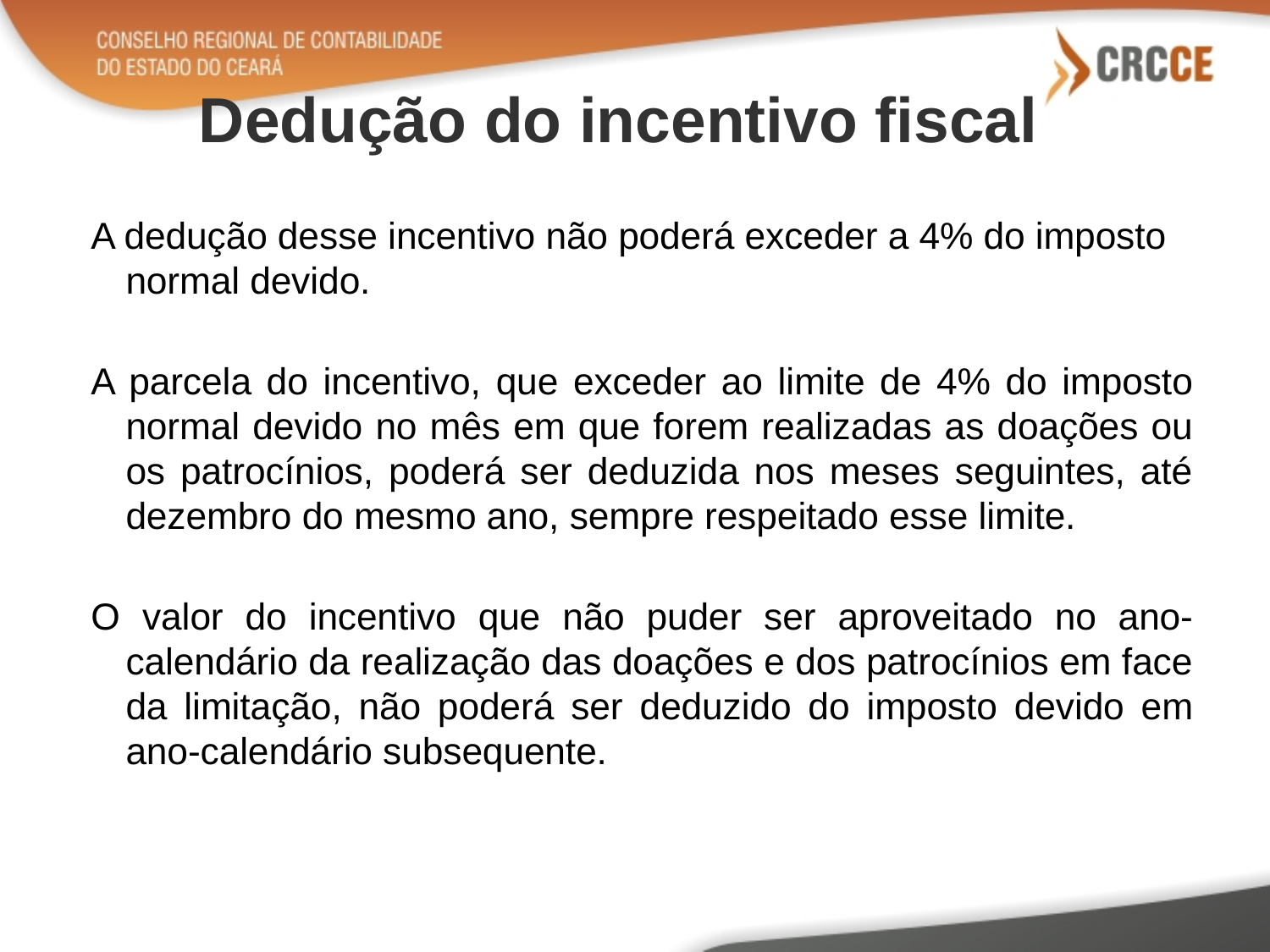

# Dedução do incentivo fiscal
A dedução desse incentivo não poderá exceder a 4% do imposto normal devido.

A parcela do incentivo, que exceder ao limite de 4% do imposto normal devido no mês em que forem realizadas as doações ou os patrocínios, poderá ser deduzida nos meses seguintes, até dezembro do mesmo ano, sempre respeitado esse limite.

O valor do incentivo que não puder ser aproveitado no ano-calendário da realização das doações e dos patrocínios em face da limitação, não poderá ser deduzido do imposto devido em ano-calendário subsequente.